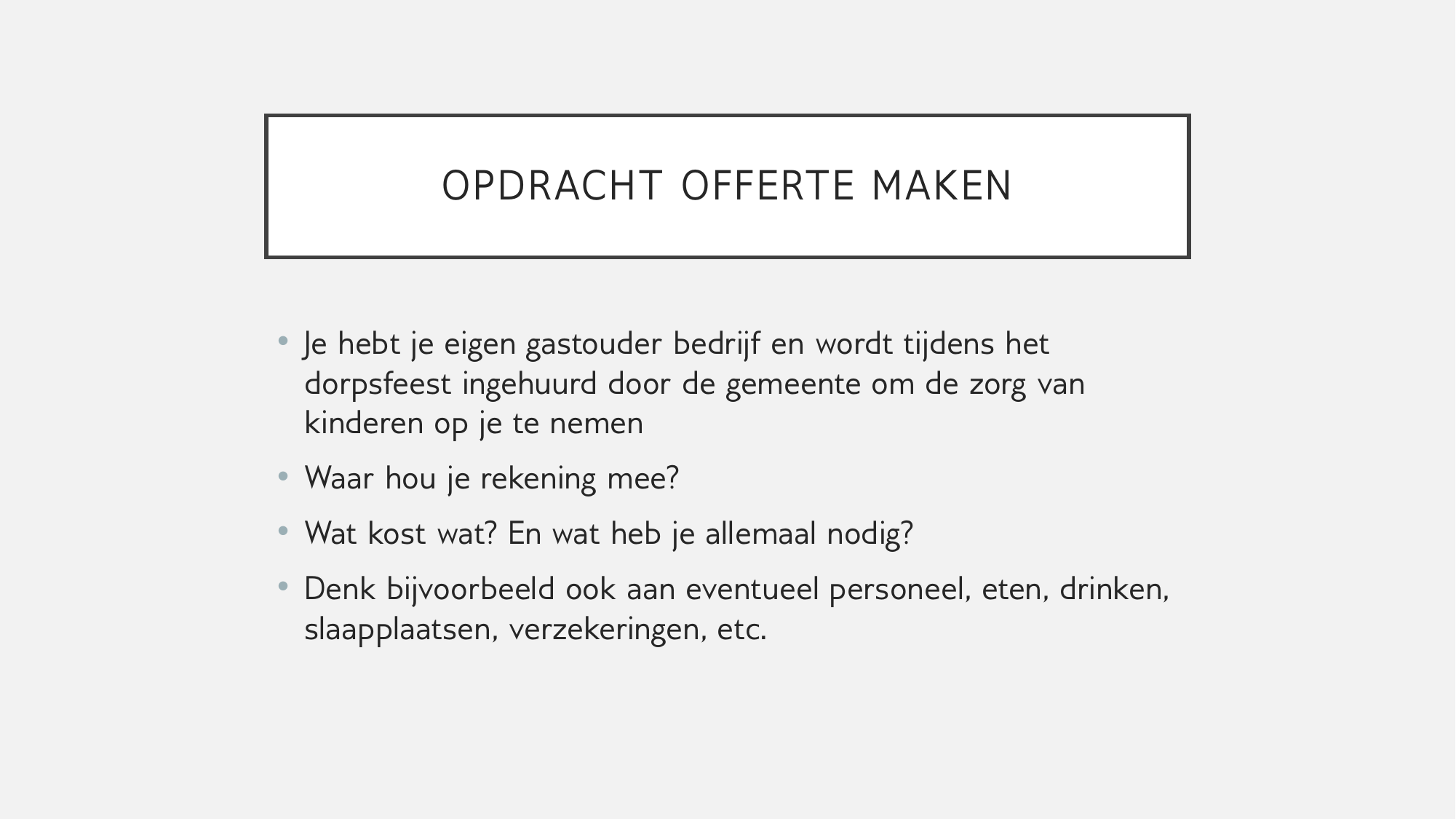

# Opdracht offerte maken
Je hebt je eigen gastouder bedrijf en wordt tijdens het dorpsfeest ingehuurd door de gemeente om de zorg van kinderen op je te nemen
Waar hou je rekening mee?
Wat kost wat? En wat heb je allemaal nodig?
Denk bijvoorbeeld ook aan eventueel personeel, eten, drinken, slaapplaatsen, verzekeringen, etc.